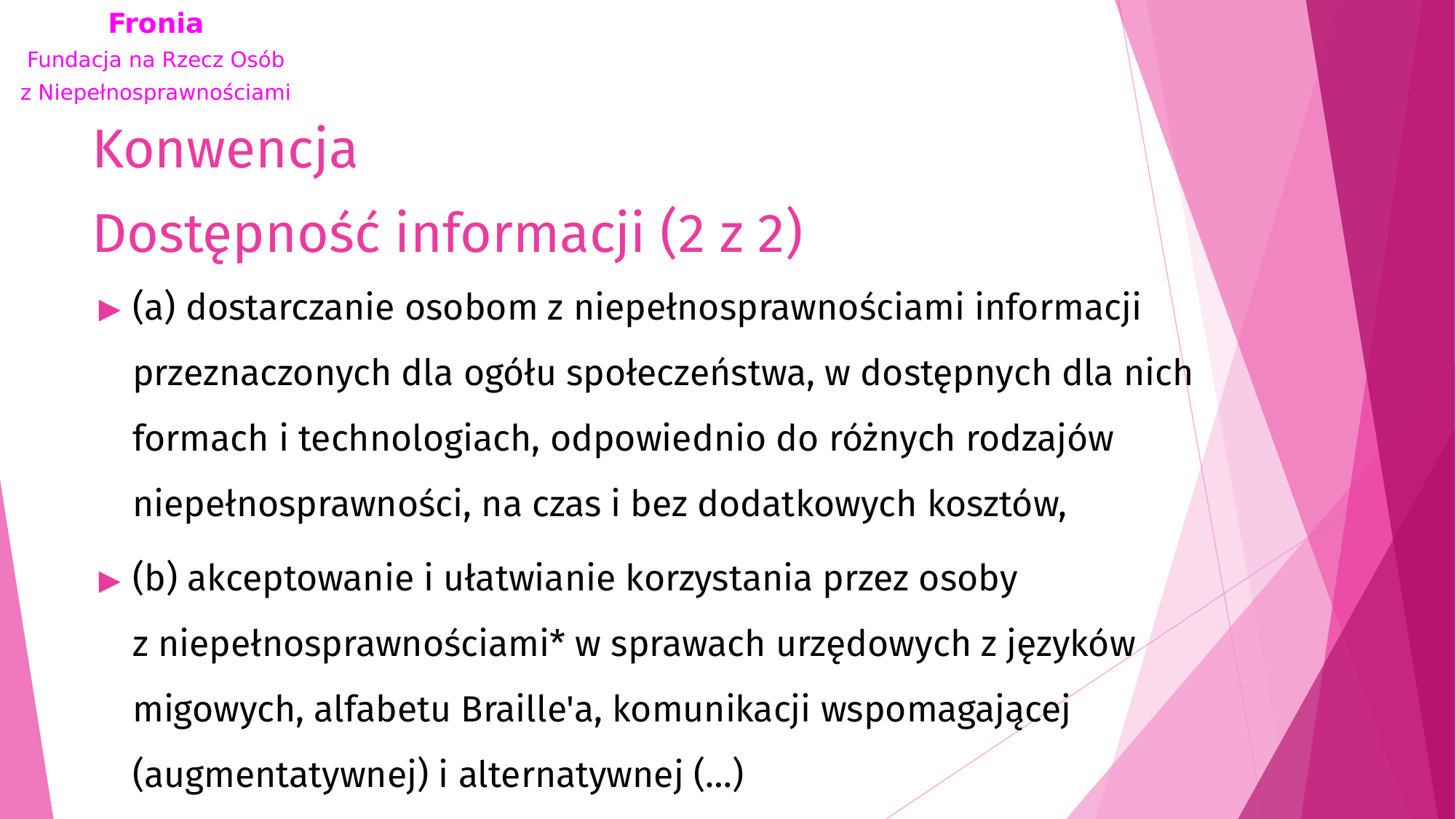

# Konwencja Dostępność informacji (2 z 2)
(a) dostarczanie osobom z niepełnosprawnościami informacji przeznaczonych dla ogółu społeczeństwa, w dostępnych dla nich formach i technologiach, odpowiednio do różnych rodzajów niepełnosprawności, na czas i bez dodatkowych kosztów,
(b) akceptowanie i ułatwianie korzystania przez osoby z niepełnosprawnościami* w sprawach urzędowych z języków migowych, alfabetu Braille'a, komunikacji wspomagającej (augmentatywnej) i alternatywnej (…)